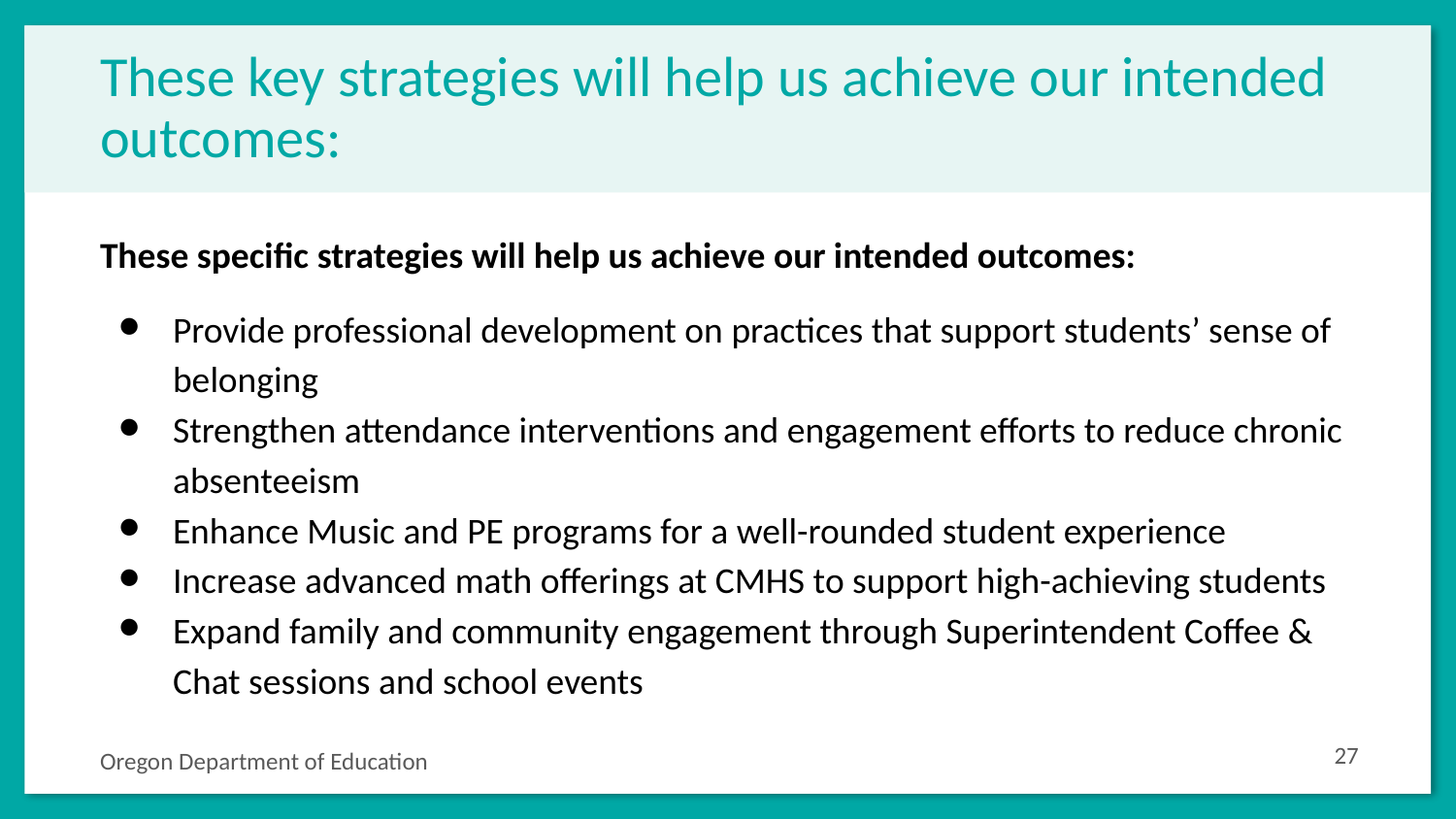

# These key strategies will help us achieve our intended outcomes:
These specific strategies will help us achieve our intended outcomes:
Provide professional development on practices that support students’ sense of belonging
Strengthen attendance interventions and engagement efforts to reduce chronic absenteeism
Enhance Music and PE programs for a well-rounded student experience
Increase advanced math offerings at CMHS to support high-achieving students
Expand family and community engagement through Superintendent Coffee & Chat sessions and school events

27